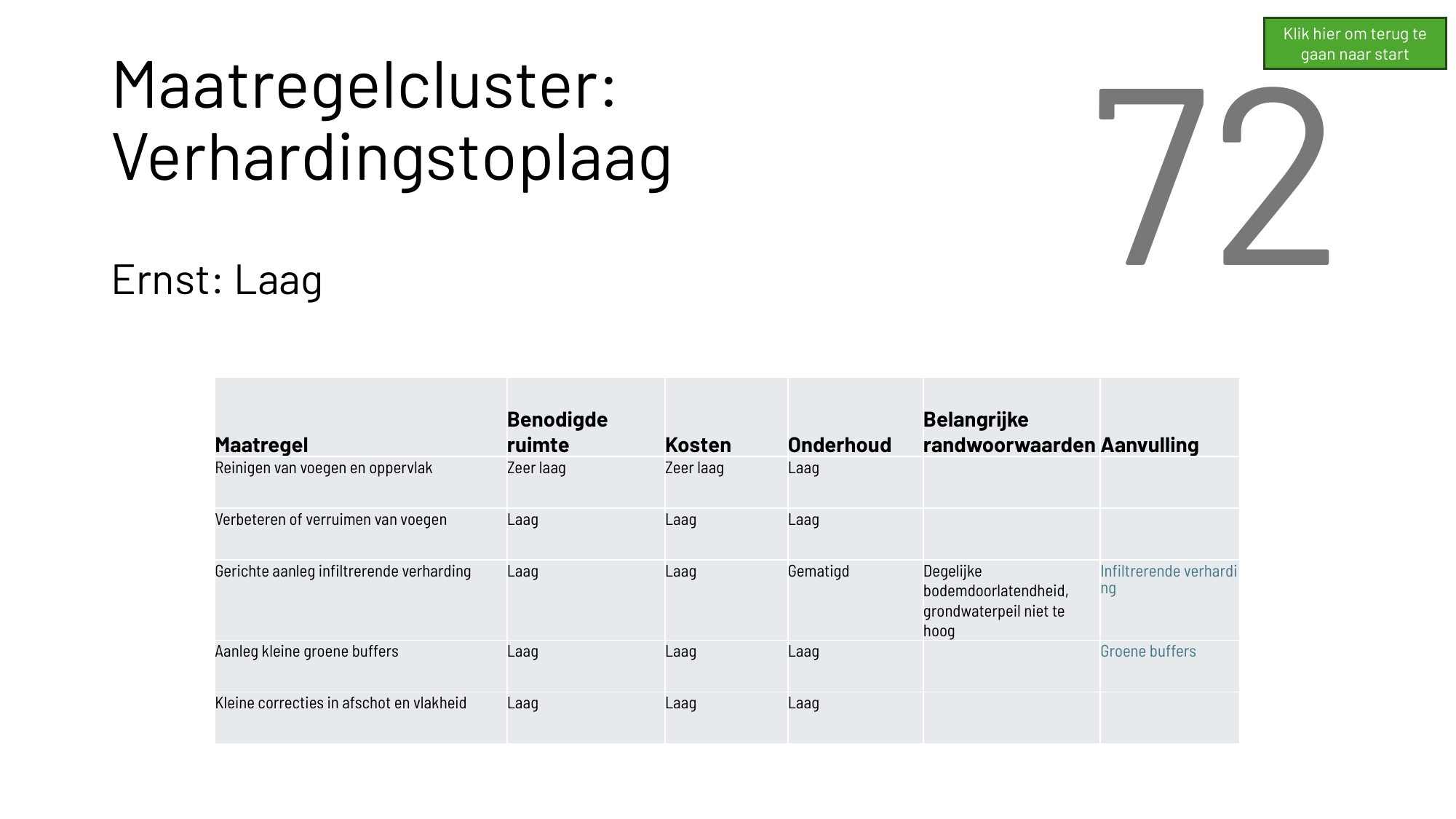

Klik hier om terug te gaan naar start
# Maatregelcluster: Verhardingstoplaag
72
Ernst: Laag
| Maatregel | Benodigde ruimte | Kosten | Onderhoud | Belangrijke randwoorwaarden | Aanvulling |
| --- | --- | --- | --- | --- | --- |
| Reinigen van voegen en oppervlak | Zeer laag | Zeer laag | Laag |  |  |
| Verbeteren of verruimen van voegen | Laag | Laag | Laag |  |  |
| Gerichte aanleg infiltrerende verharding | Laag | Laag | Gematigd | Degelijke bodemdoorlatendheid, grondwaterpeil niet te hoog | Infiltrerende verharding |
| Aanleg kleine groene buffers | Laag | Laag | Laag |  | Groene buffers |
| Kleine correcties in afschot en vlakheid | Laag | Laag | Laag |  |  |